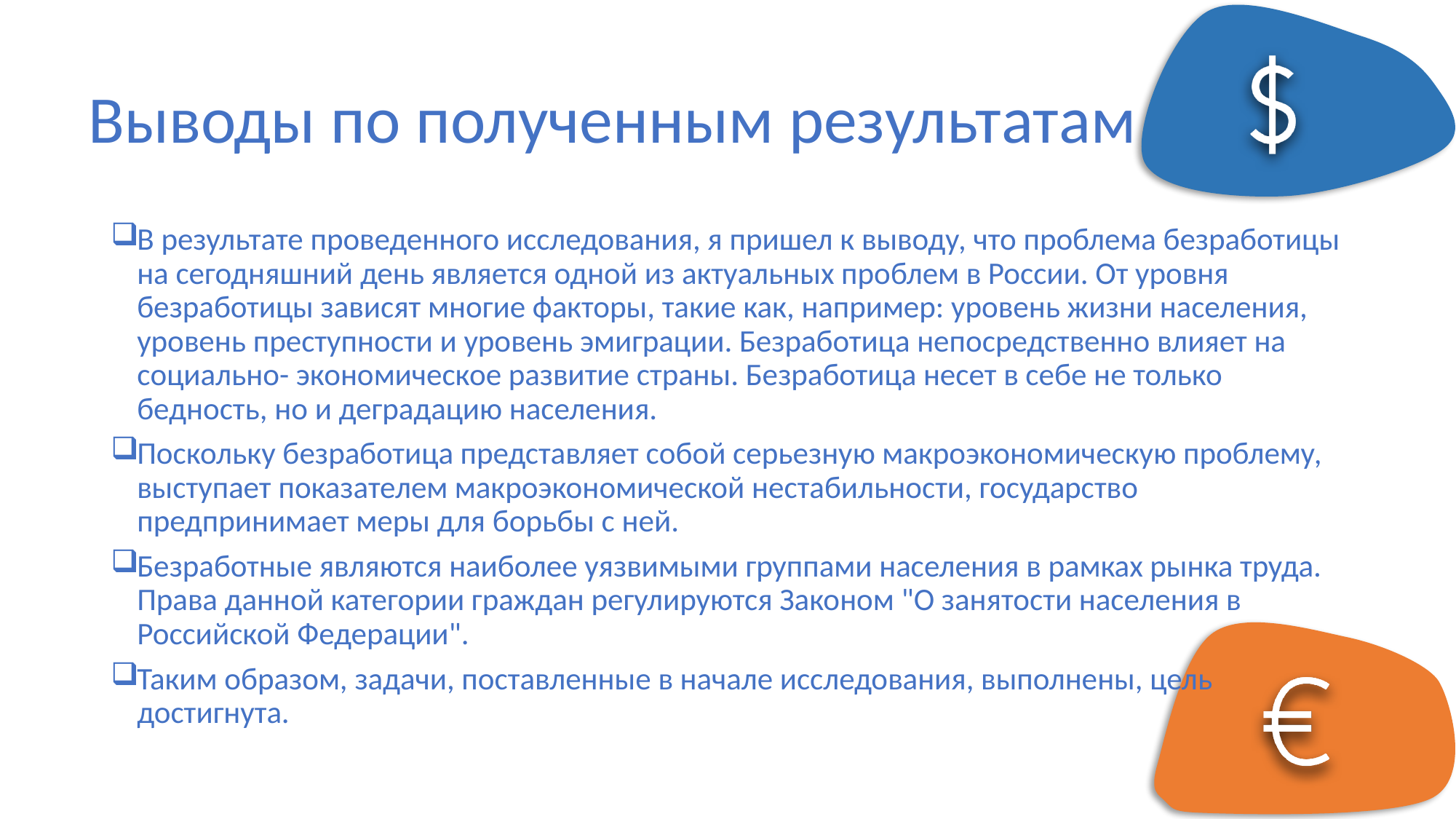

# Выводы по полученным результатам
В результате проведенного исследования, я пришел к выводу, что проблема безработицы на сегодняшний день является одной из актуальных проблем в России. От уровня безработицы зависят многие факторы, такие как, например: уровень жизни населения, уровень преступности и уровень эмиграции. Безработица непосредственно влияет на социально- экономическое развитие страны. Безработица несет в себе не только бедность, но и деградацию населения.
Поскольку безработица представляет собой серьезную макроэкономическую проблему, выступает показателем макроэкономической нестабильности, государство предпринимает меры для борьбы с ней.
Безработные являются наиболее уязвимыми группами населения в рамках рынка труда. Права данной категории граждан регулируются Законом "О занятости населения в Российской Федерации".
Таким образом, задачи, поставленные в начале исследования, выполнены, цель достигнута.